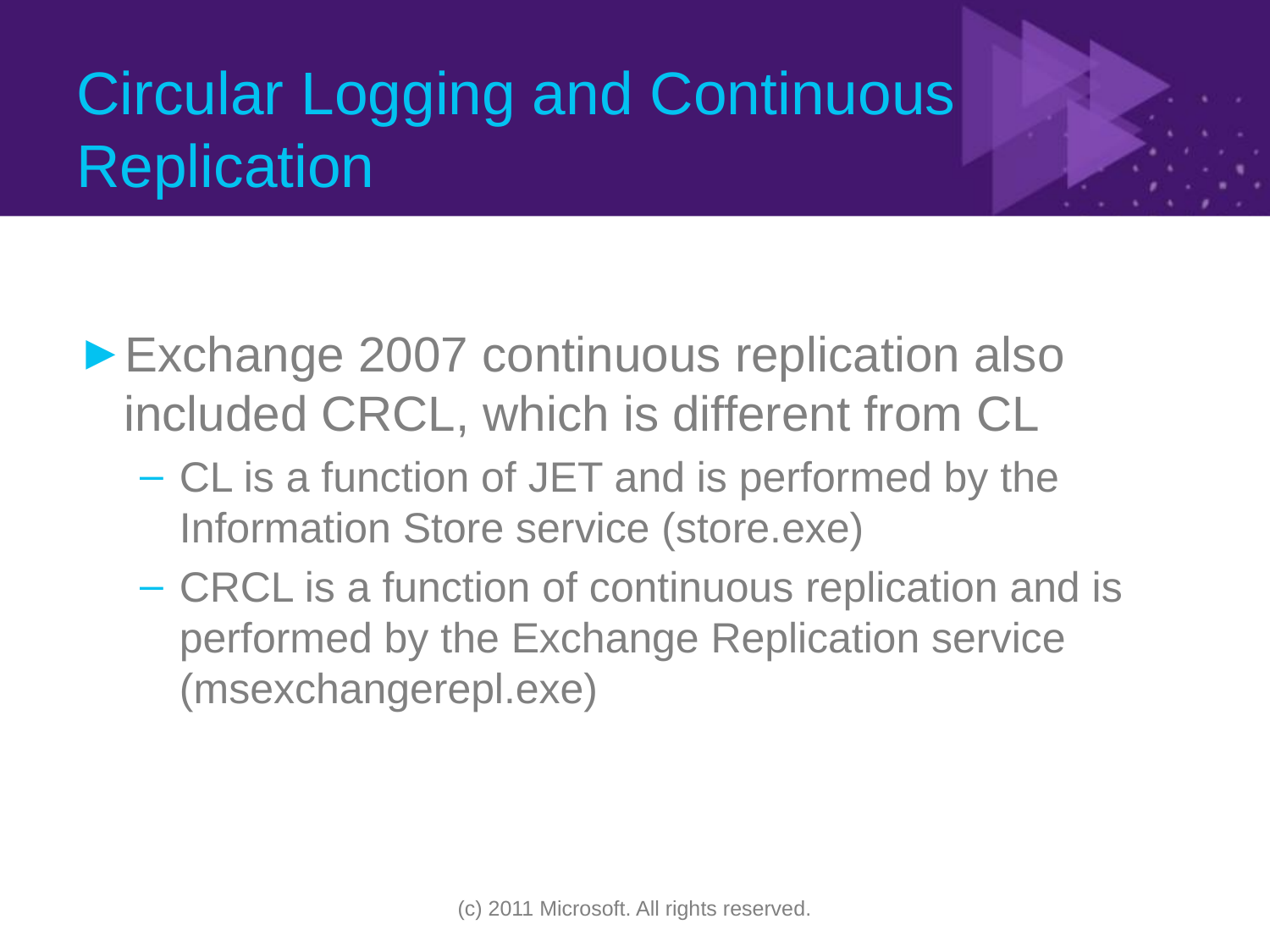

# Circular Logging and Continuous Replication
Exchange 2007 continuous replication also included CRCL, which is different from CL
CL is a function of JET and is performed by the Information Store service (store.exe)
CRCL is a function of continuous replication and is performed by the Exchange Replication service (msexchangerepl.exe)
(c) 2011 Microsoft. All rights reserved.